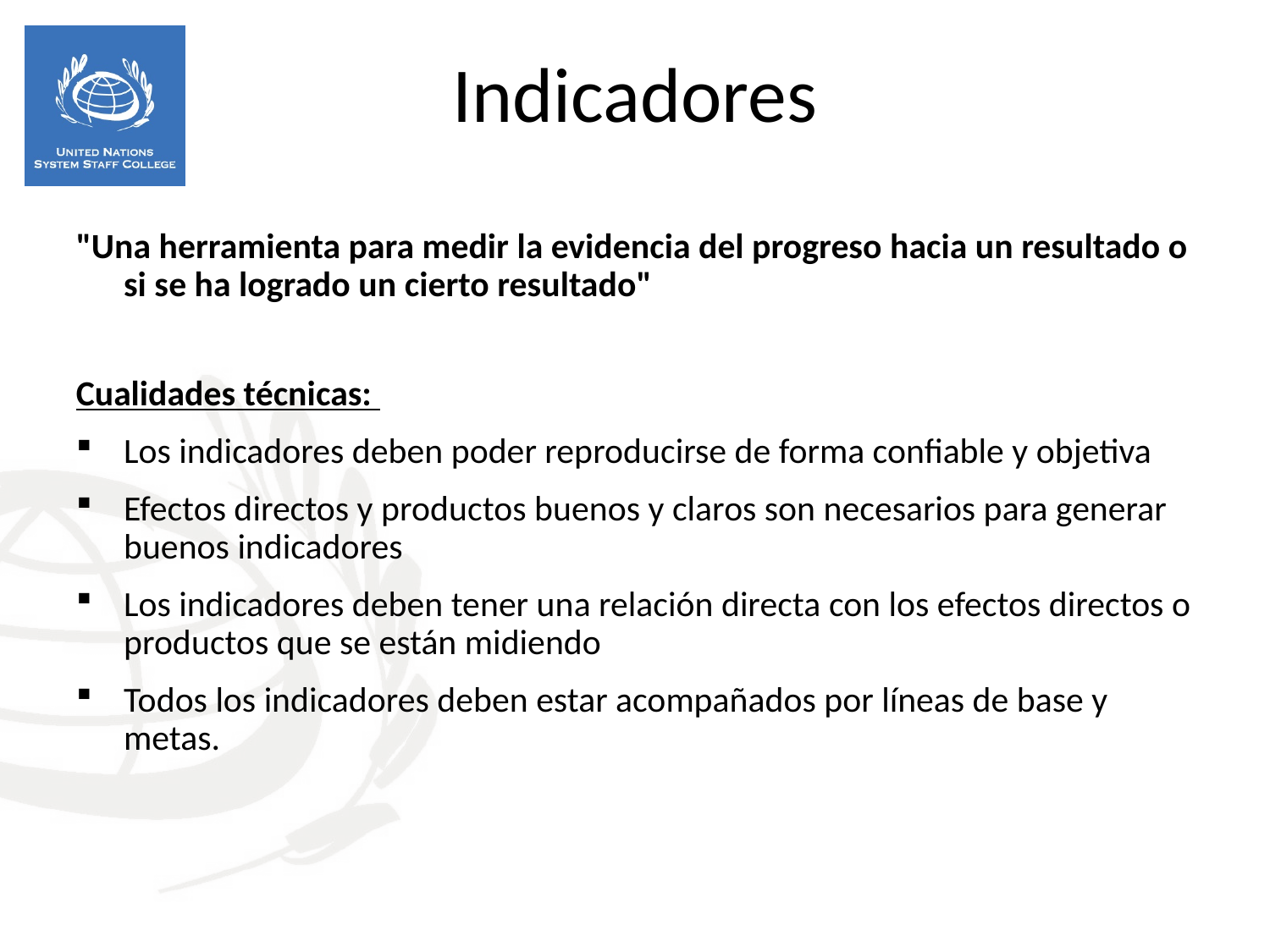

Indicadores
"Una herramienta para medir la evidencia del progreso hacia un resultado o si se ha logrado un cierto resultado"

Cualidades técnicas:
Los indicadores deben poder reproducirse de forma confiable y objetiva
Efectos directos y productos buenos y claros son necesarios para generar buenos indicadores
Los indicadores deben tener una relación directa con los efectos directos o productos que se están midiendo
Todos los indicadores deben estar acompañados por líneas de base y metas.